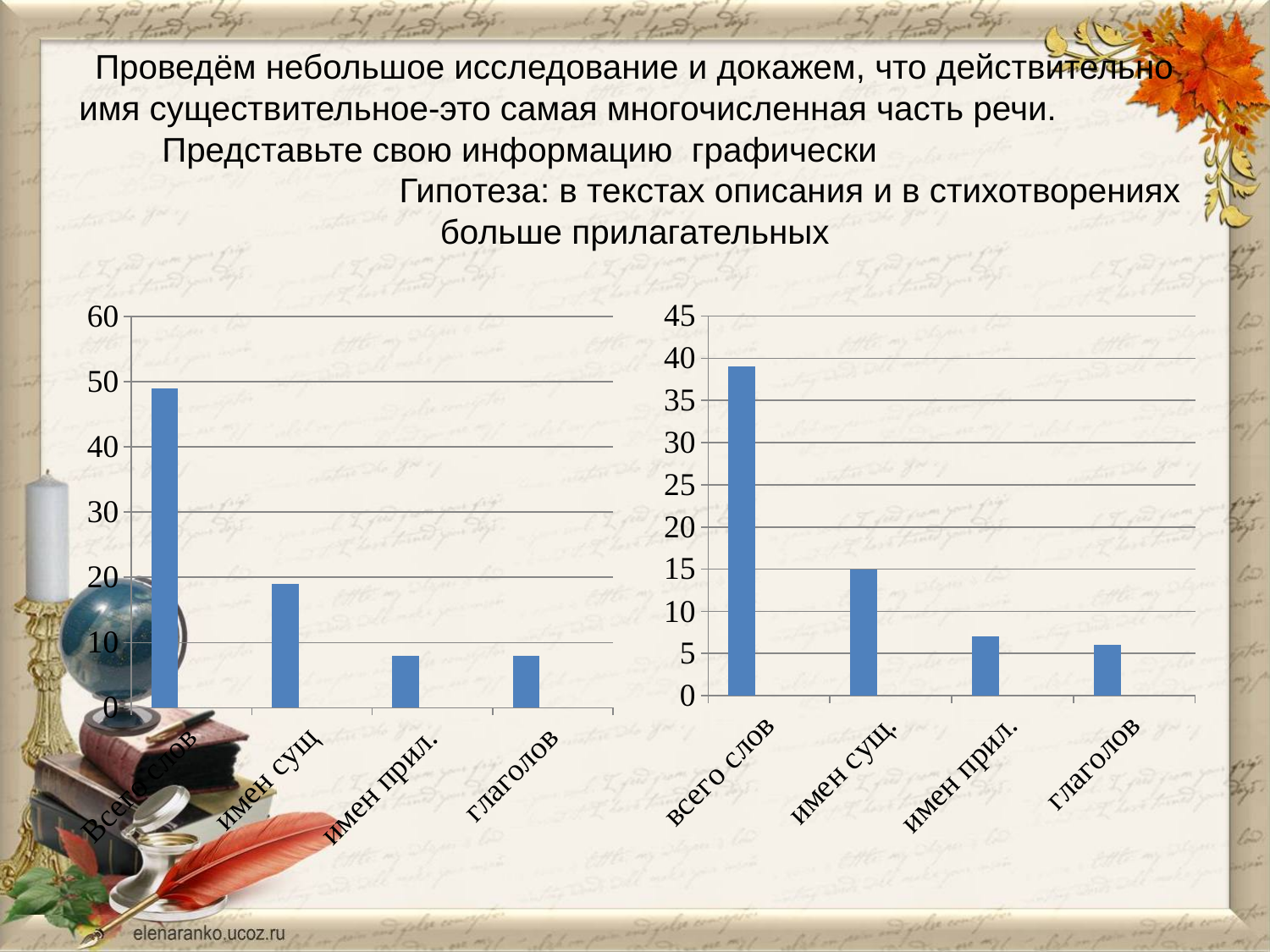

# Проведём небольшое исследование и докажем, что действительно имя существительное-это самая многочисленная часть речи.                        Представьте свою информацию  графически                                                                   Гипотеза: в текстах описания и в стихотворениях больше прилагательных

### Chart

| Category | Ряд 1 | Столбец1 | Столбец2 |
|---|---|---|---|
| Всего слов | 49.0 | None | None |
| имен сущ | 19.0 | None | None |
| имен прил. | 8.0 | None | None |
| глаголов | 8.0 | None | None |

### Chart

| Category | Ряд 1 | Ряд 2 | Ряд 3 |
|---|---|---|---|
| всего слов | 39.0 | None | None |
| имен сущ. | 15.0 | None | None |
| имен прил. | 7.0 | None | None |
| глаголов | 6.0 | None | None |